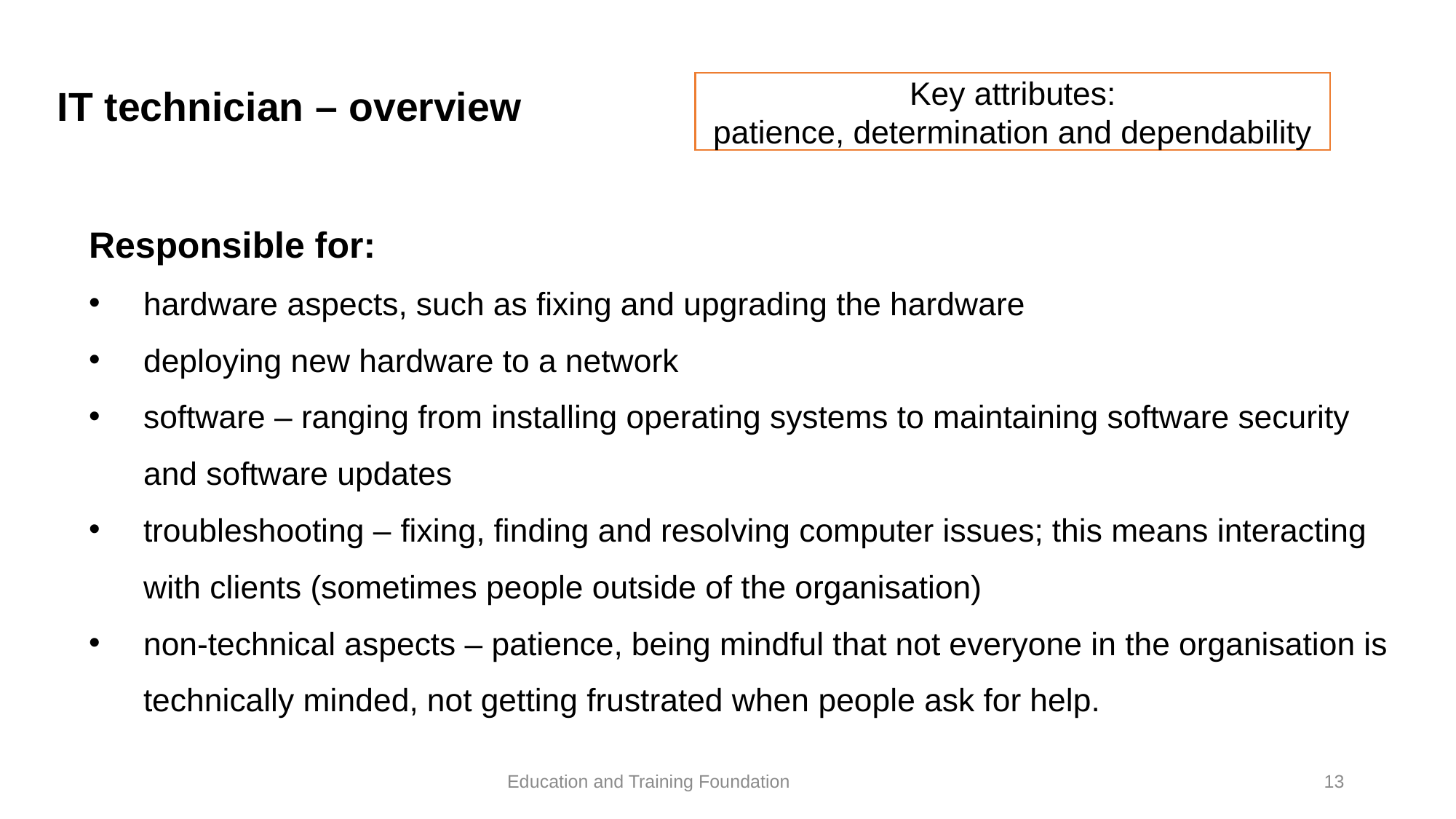

Key attributes:
patience, determination and dependability
# IT technician – overview
Responsible for:
hardware aspects, such as fixing and upgrading the hardware
deploying new hardware to a network
software – ranging from installing operating systems to maintaining software security and software updates
troubleshooting – fixing, finding and resolving computer issues; this means interacting with clients (sometimes people outside of the organisation)
non-technical aspects – patience, being mindful that not everyone in the organisation is technically minded, not getting frustrated when people ask for help.

13
Education and Training Foundation